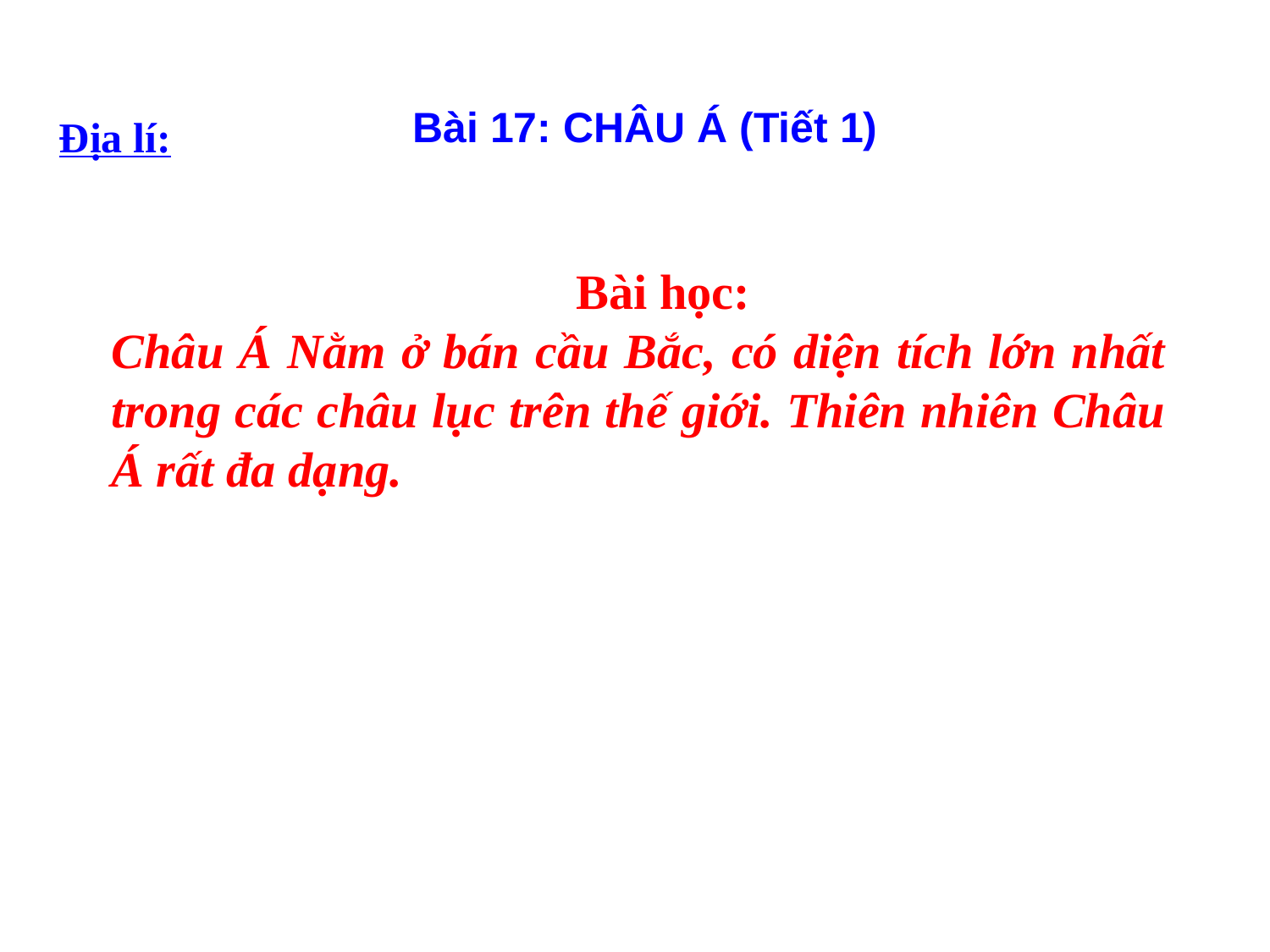

Bài 17: CHÂU Á (Tiết 1)
Địa lí:
    Bài học:
Châu Á Nằm ở bán cầu Bắc, có diện tích lớn nhất trong các châu lục trên thế giới. Thiên nhiên Châu Á rất đa dạng.